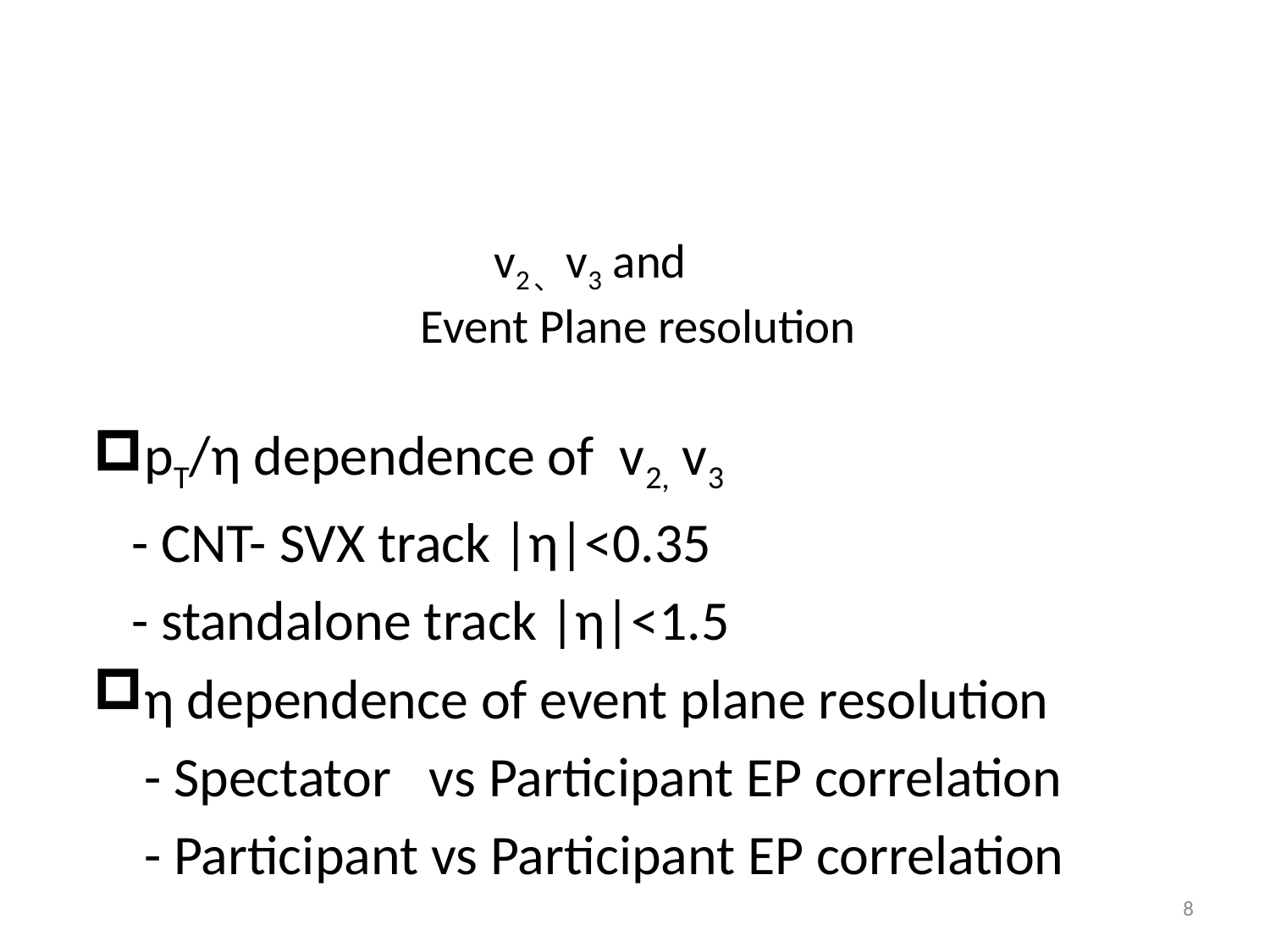

# v2、v3 and Event Plane resolution
pT/η dependence of  v2, v3
   - CNT- SVX track |η|<0.35
   - standalone track |η|<1.5
η dependence of event plane resolution
    - Spectator   vs Participant EP correlation
    - Participant vs Participant EP correlation
8